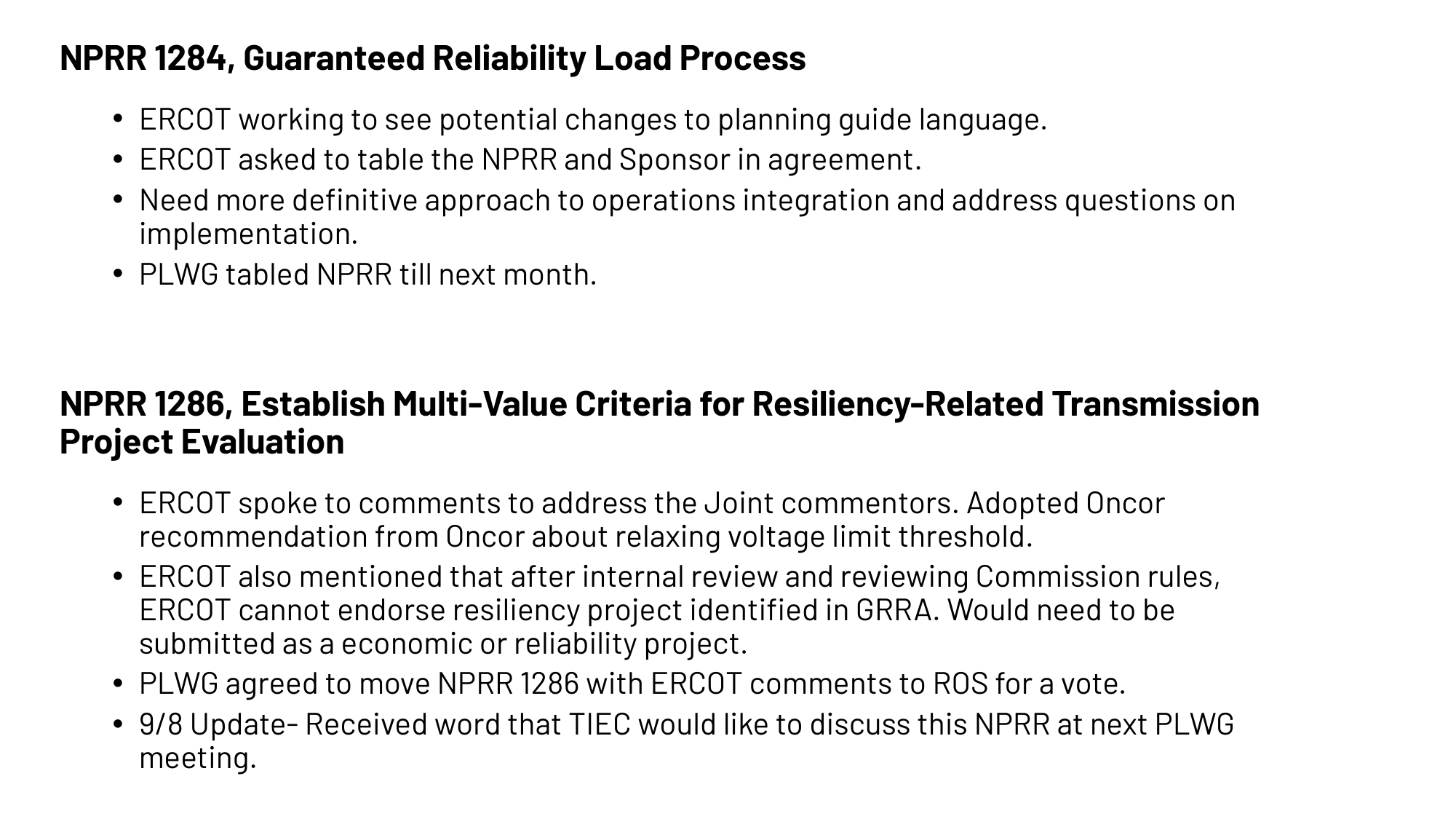

NPRR 1284, Guaranteed Reliability Load Process
ERCOT working to see potential changes to planning guide language.
ERCOT asked to table the NPRR and Sponsor in agreement.
Need more definitive approach to operations integration and address questions on implementation.
PLWG tabled NPRR till next month.

NPRR 1286, Establish Multi-Value Criteria for Resiliency-Related Transmission Project Evaluation
ERCOT spoke to comments to address the Joint commentors. Adopted Oncor recommendation from Oncor about relaxing voltage limit threshold.
ERCOT also mentioned that after internal review and reviewing Commission rules, ERCOT cannot endorse resiliency project identified in GRRA. Would need to be submitted as a economic or reliability project.
PLWG agreed to move NPRR 1286 with ERCOT comments to ROS for a vote.
9/8 Update- Received word that TIEC would like to discuss this NPRR at next PLWG meeting.